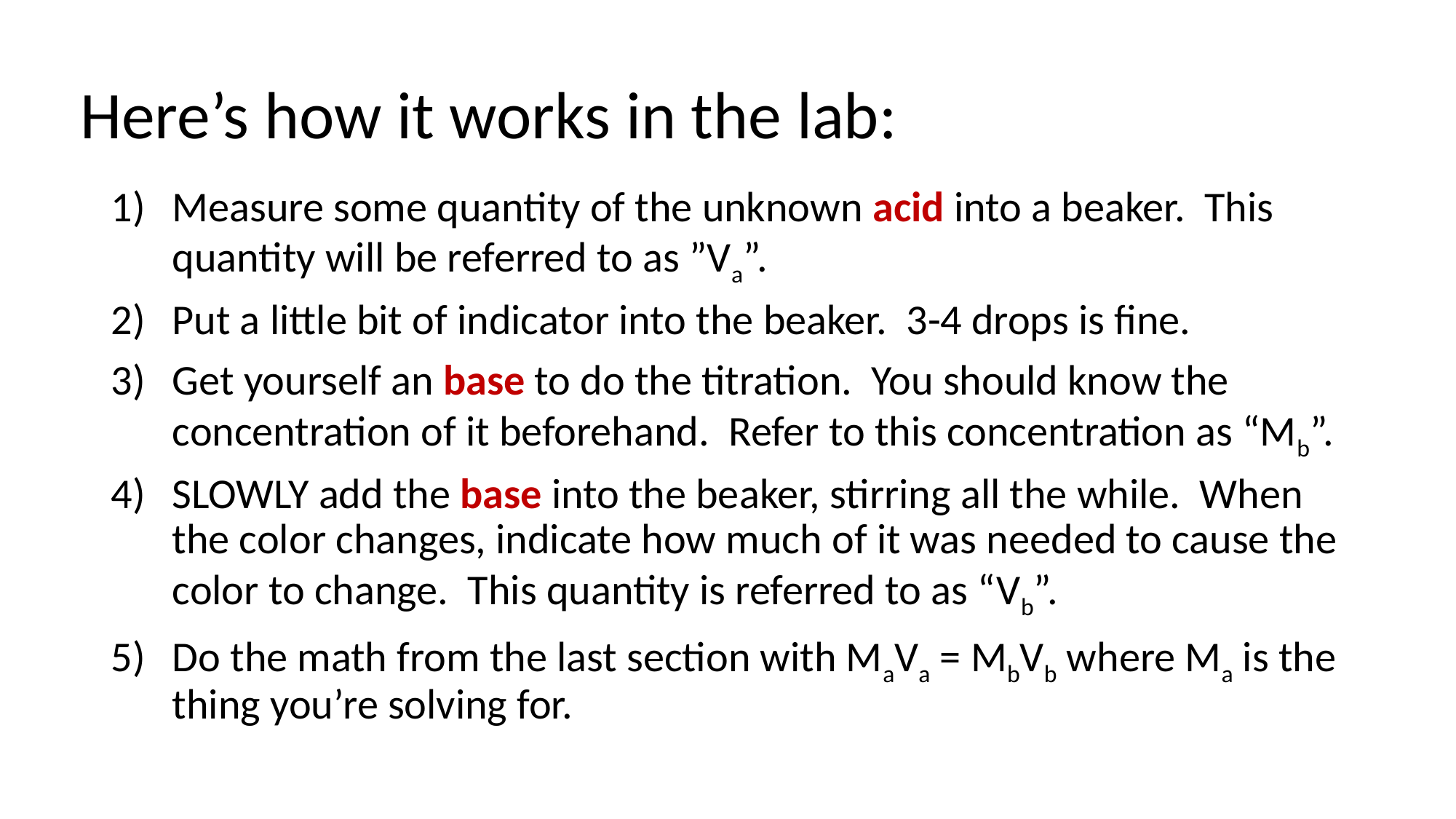

# Here’s how it works in the lab:
Measure some quantity of the unknown acid into a beaker.  This quantity will be referred to as ”Va”.
Put a little bit of indicator into the beaker.  3-4 drops is fine.
Get yourself an base to do the titration.  You should know the concentration of it beforehand.  Refer to this concentration as “Mb”.
SLOWLY add the base into the beaker, stirring all the while.  When the color changes, indicate how much of it was needed to cause the color to change.  This quantity is referred to as “Vb”.
Do the math from the last section with MaVa = MbVb where Ma is the thing you’re solving for.